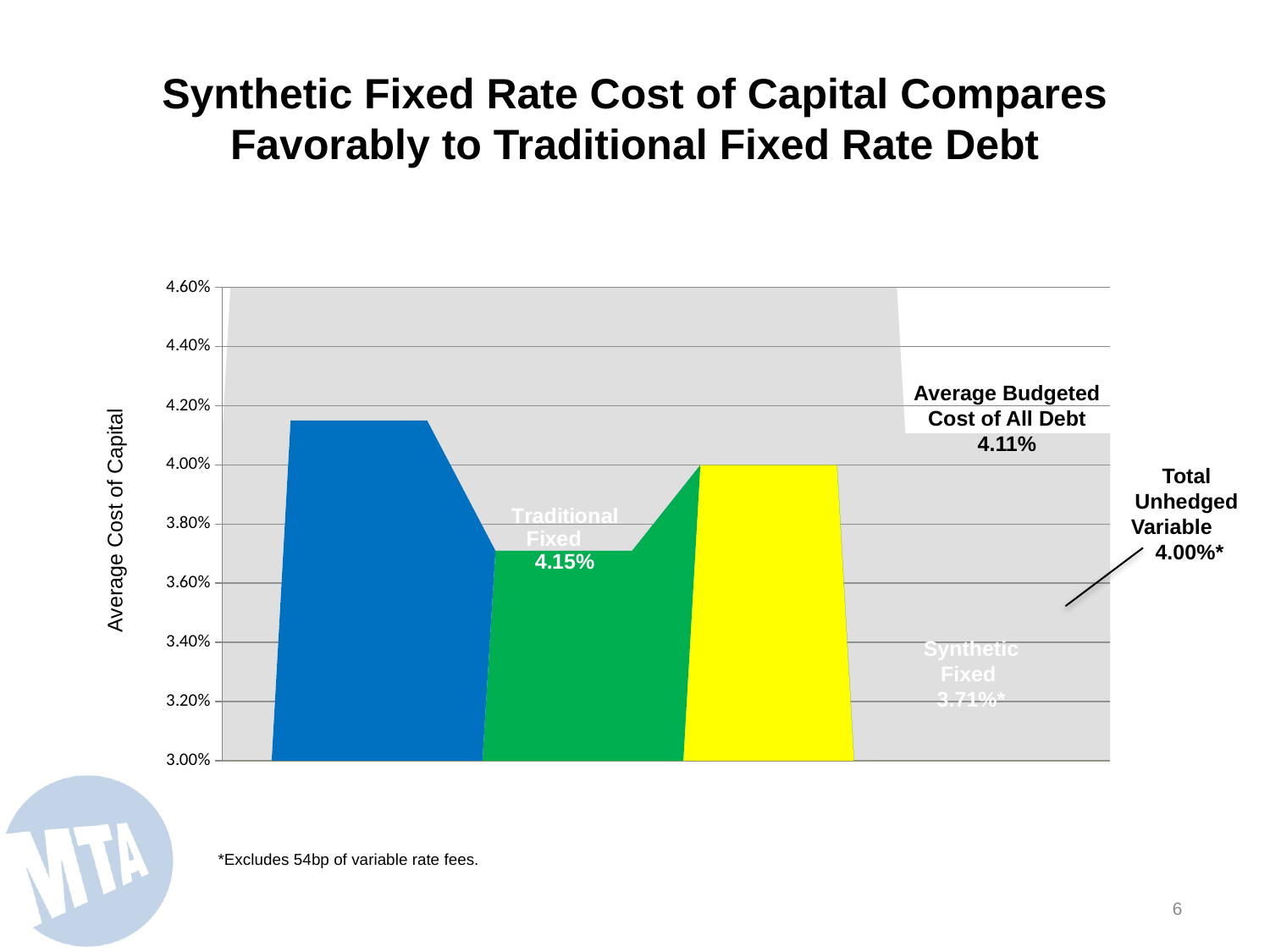

# Synthetic Fixed Rate Cost of Capital Compares Favorably to Traditional Fixed Rate Debt

### Chart

| Category | Variable Rate | Synthetic Fixed Rate | Fixed Rate | Average Cost |
|---|---|---|---|---|
| 0 | None | None | 0.0 | 0.0410627560181381 |
| 0 | None | None | 0.0415 | 0.0410627560181381 |
| 57.5 | None | None | 0.0415 | 0.0410627560181381 |
| 115 | None | 0.0 | 0.0415 | 0.0410627560181381 |
| 115 | None | 0.0371 | 0.0 | 0.0410627560181381 |
| 125 | None | 0.0371 | None | 0.0410627560181381 |
| 135 | 0.0 | 0.0371 | None | 0.0410627560181381 |
| 135 | 0.04 | 0.0 | None | 0.0410627560181381 |
| 160 | 0.04 | None | None | 0.0410627560181381 |
| 185 | 0.04 | None | None | 0.0410627560181381 |
| 185 | 0.0 | None | None | 0.0410627560181381 |
| 217.5 | None | None | None | 0.0410627560181381 |
| 250 | None | None | None | 0.0410627560181381 |
| 250 | None | None | None | 0.0410627560181381 |
Average Budgeted Cost of All Debt 4.11%
Average Cost of Capital
Total Unhedged
Variable       4.00%*
Synthetic
Fixed  3.71%*
*Excludes 54bp of variable rate fees.
6